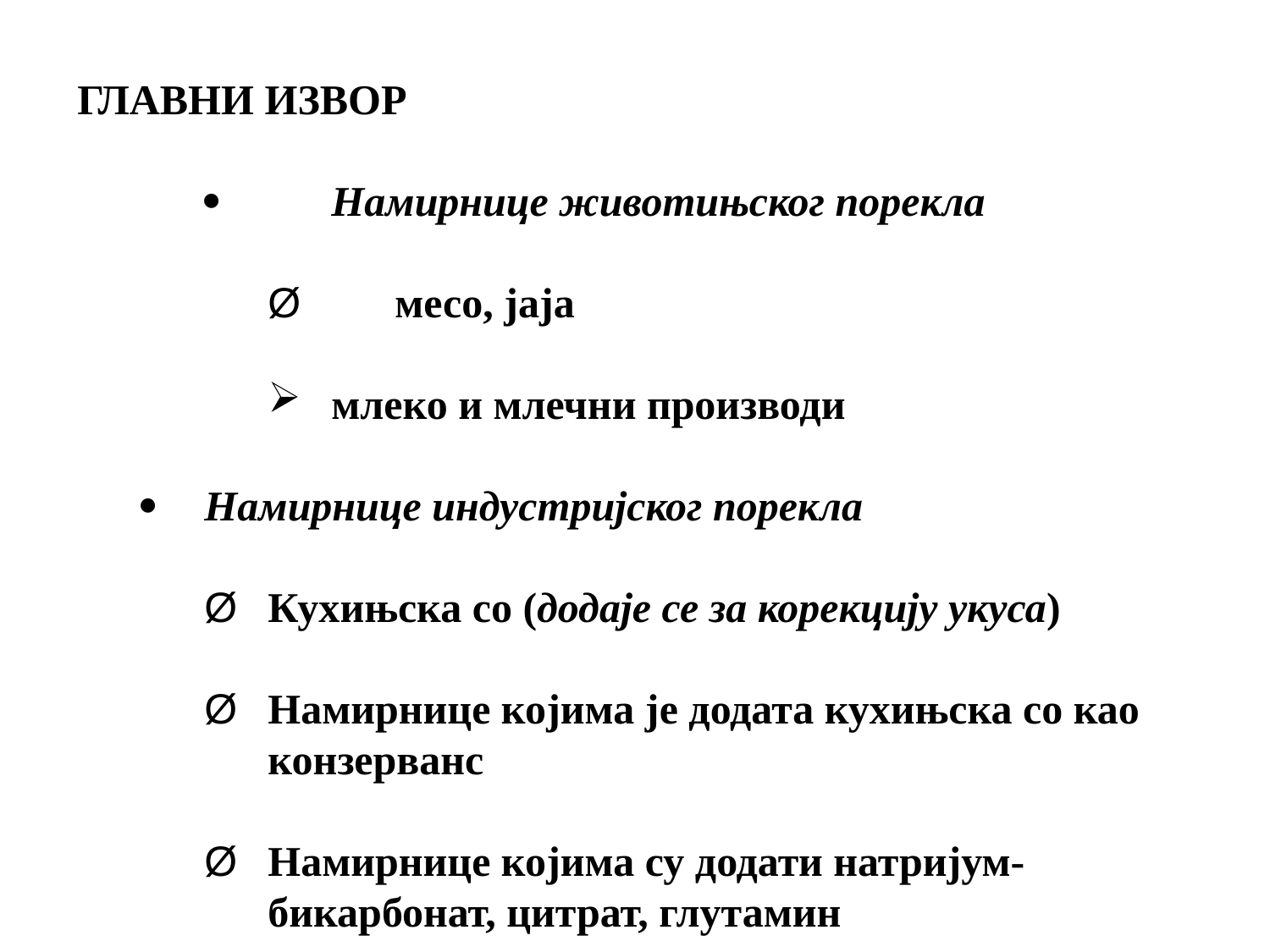

ГЛАВНИ ИЗВОР

•	Намирнице животињског порекла

Ø	месо, јаја

млеко и млечни производи

•	Намирнице индустријског порекла

Ø	Кухињска со (додаје се за корекцију укуса)

Ø	Намирнице којима је додата кухињска со као конзерванс

Ø	Намирнице којима су додати натријум-бикарбонат, цитрат, глутамин